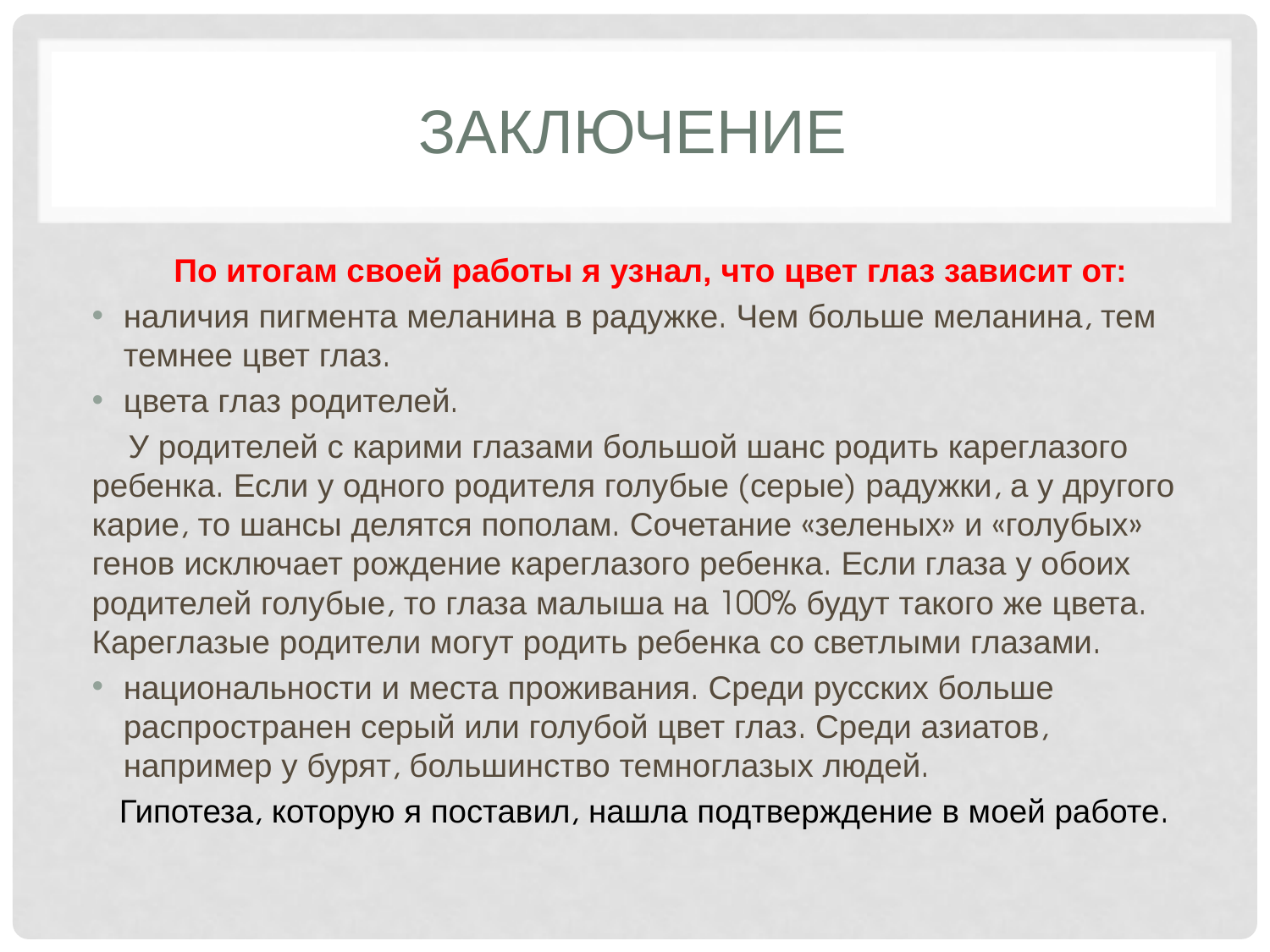

# заключение
         По итогам своей работы я узнал, что цвет глаз зависит от:
наличия пигмента меланина в радужке. Чем больше меланина, тем темнее цвет глаз.
цвета глаз родителей.
    У родителей с карими глазами большой шанс родить кареглазого ребенка. Если у одного родителя голубые (серые) радужки, а у другого карие, то шансы делятся пополам. Сочетание «зеленых» и «голубых» генов исключает рождение кареглазого ребенка. Если глаза у обоих родителей голубые, то глаза малыша на 100% будут такого же цвета. Кареглазые родители могут родить ребенка со светлыми глазами.
национальности и места проживания. Среди русских больше распространен серый или голубой цвет глаз. Среди азиатов, например у бурят, большинство темноглазых людей.
   Гипотеза, которую я поставил, нашла подтверждение в моей работе.